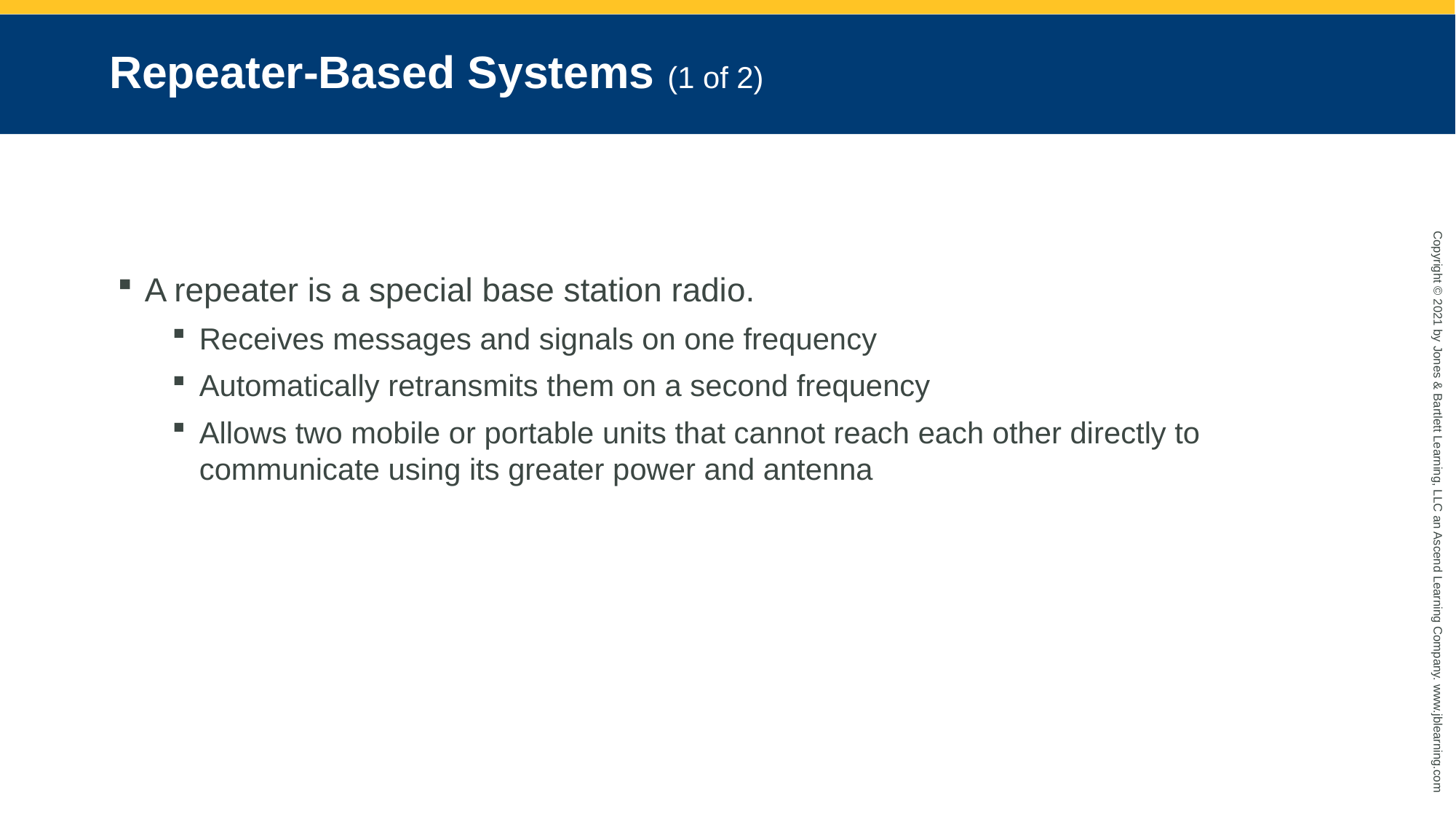

# Repeater-Based Systems (1 of 2)
A repeater is a special base station radio.
Receives messages and signals on one frequency
Automatically retransmits them on a second frequency
Allows two mobile or portable units that cannot reach each other directly to communicate using its greater power and antenna